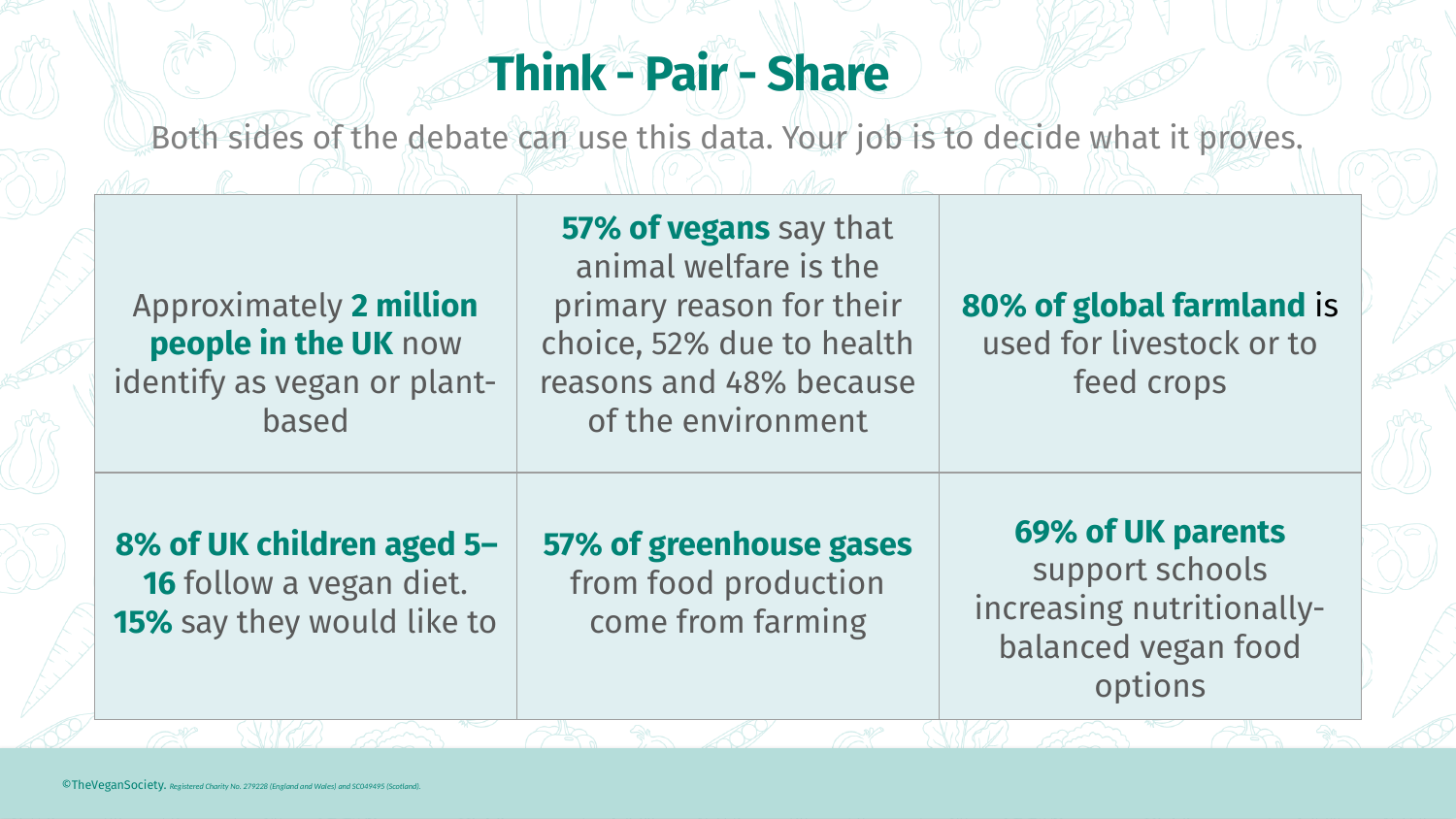

# Think - Pair - Share
Both sides of the debate can use this data. Your job is to decide what it proves.
| Approximately 2 million people in the UK now identify as vegan or plant-based | 57% of vegans say that animal welfare is the primary reason for their choice, 52% due to health reasons and 48% because of the environment | 80% of global farmland is used for livestock or to feed crops |
| --- | --- | --- |
| 8% of UK children aged 5–16 follow a vegan diet. 15% say they would like to | 57% of greenhouse gases from food production come from farming | 69% of UK parents support schools increasing nutritionally-balanced vegan food options |